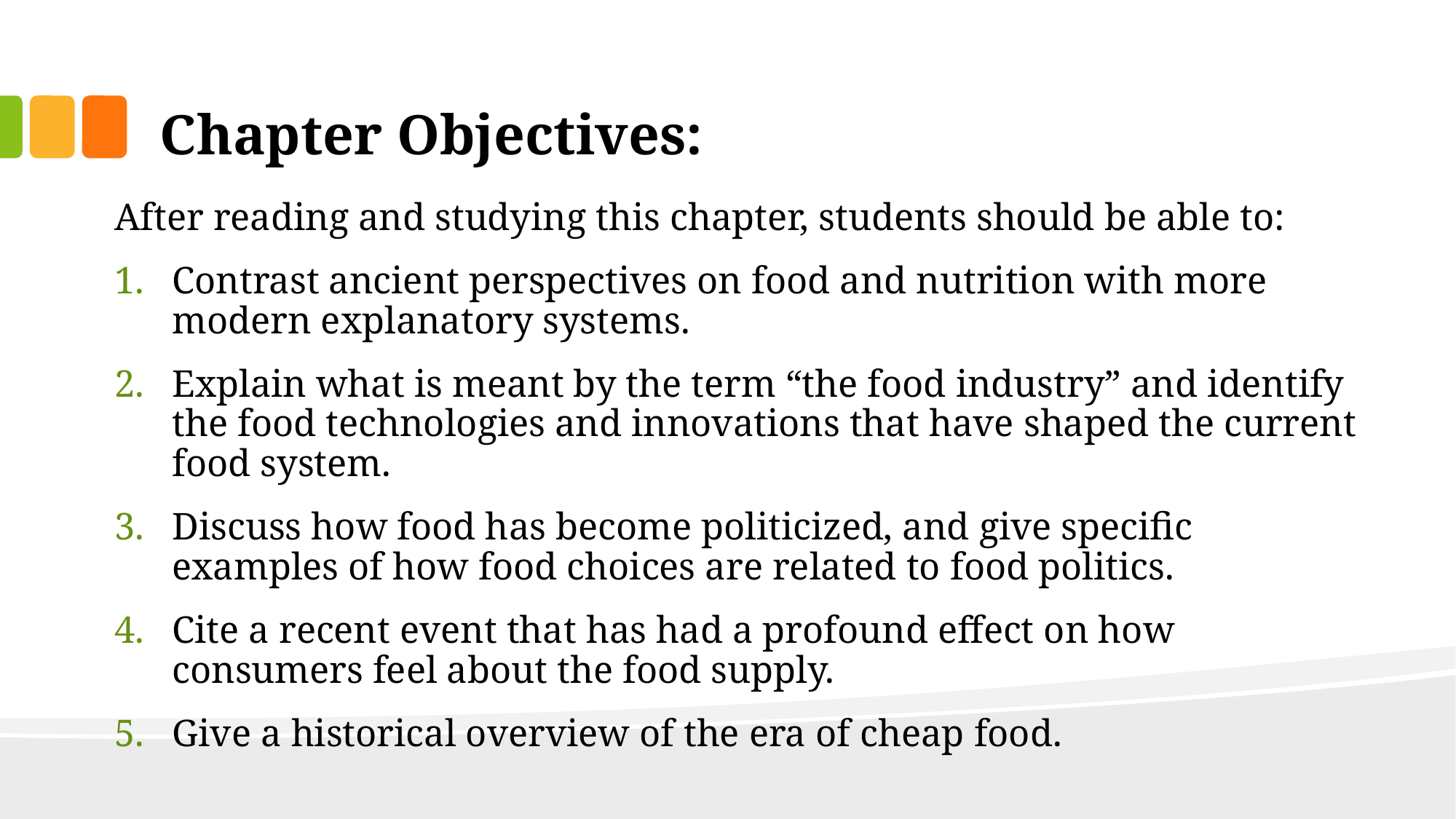

# Chapter Objectives:
After reading and studying this chapter, students should be able to:
Contrast ancient perspectives on food and nutrition with more modern explanatory systems.
Explain what is meant by the term “the food industry” and identify the food technologies and innovations that have shaped the current food system.
Discuss how food has become politicized, and give specific examples of how food choices are related to food politics.
Cite a recent event that has had a profound effect on how consumers feel about the food supply.
Give a historical overview of the era of cheap food.